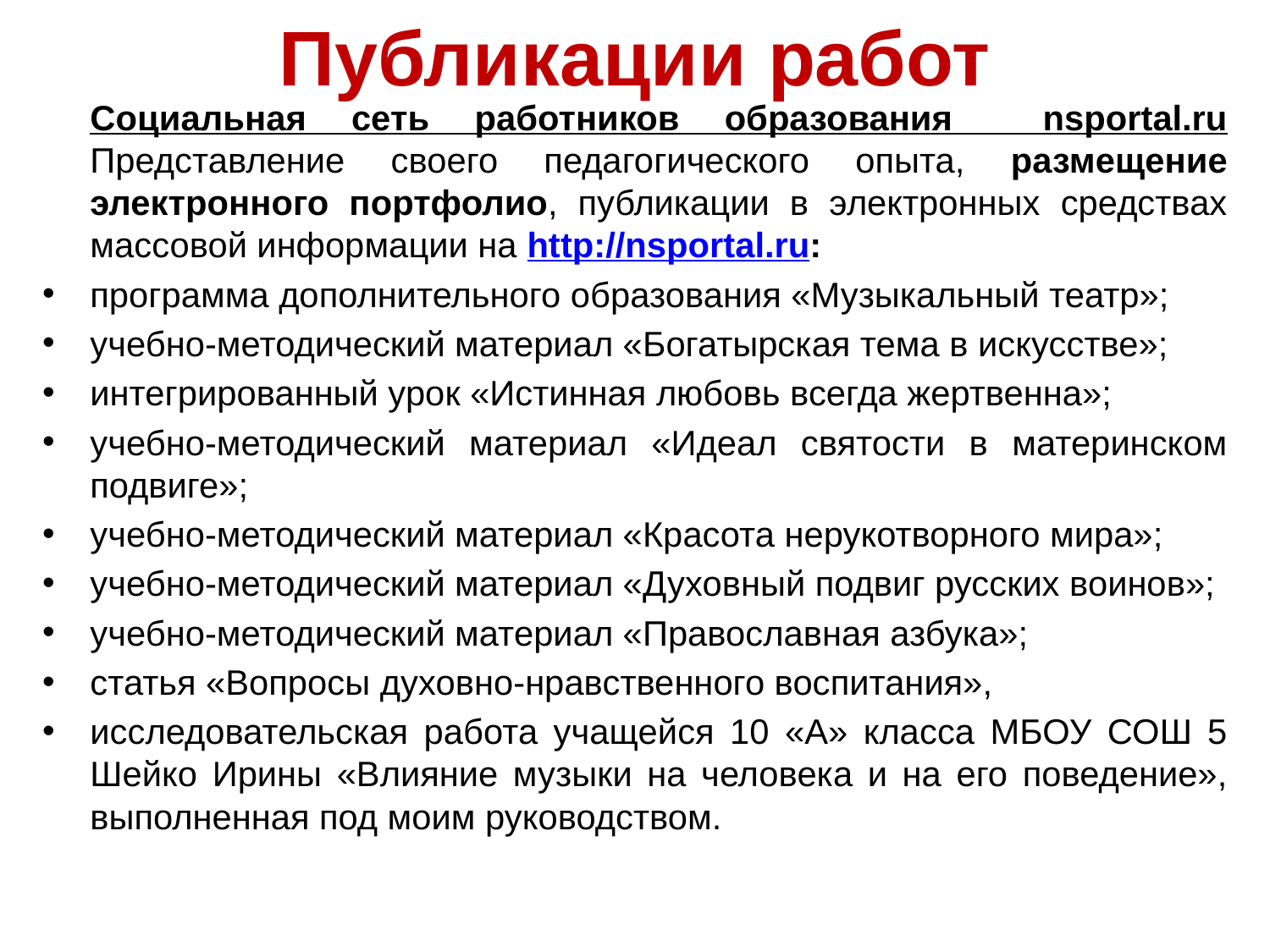

# Публикации работ
Социальная сеть работников образования  nsportal.ru Представление своего педагогического опыта, размещение электронного портфолио, публикации в электронных средствах массовой информации на http://nsportal.ru:
программа дополнительного образования «Музыкальный театр»;
учебно-методический материал «Богатырская тема в искусстве»;
интегрированный урок «Истинная любовь всегда жертвенна»;
учебно-методический материал «Идеал святости в материнском подвиге»;
учебно-методический материал «Красота нерукотворного мира»;
учебно-методический материал «Духовный подвиг русских воинов»;
учебно-методический материал «Православная азбука»;
статья «Вопросы духовно-нравственного воспитания»,
исследовательская работа учащейся 10 «А» класса МБОУ СОШ 5 Шейко Ирины «Влияние музыки на человека и на его поведение», выполненная под моим руководством.